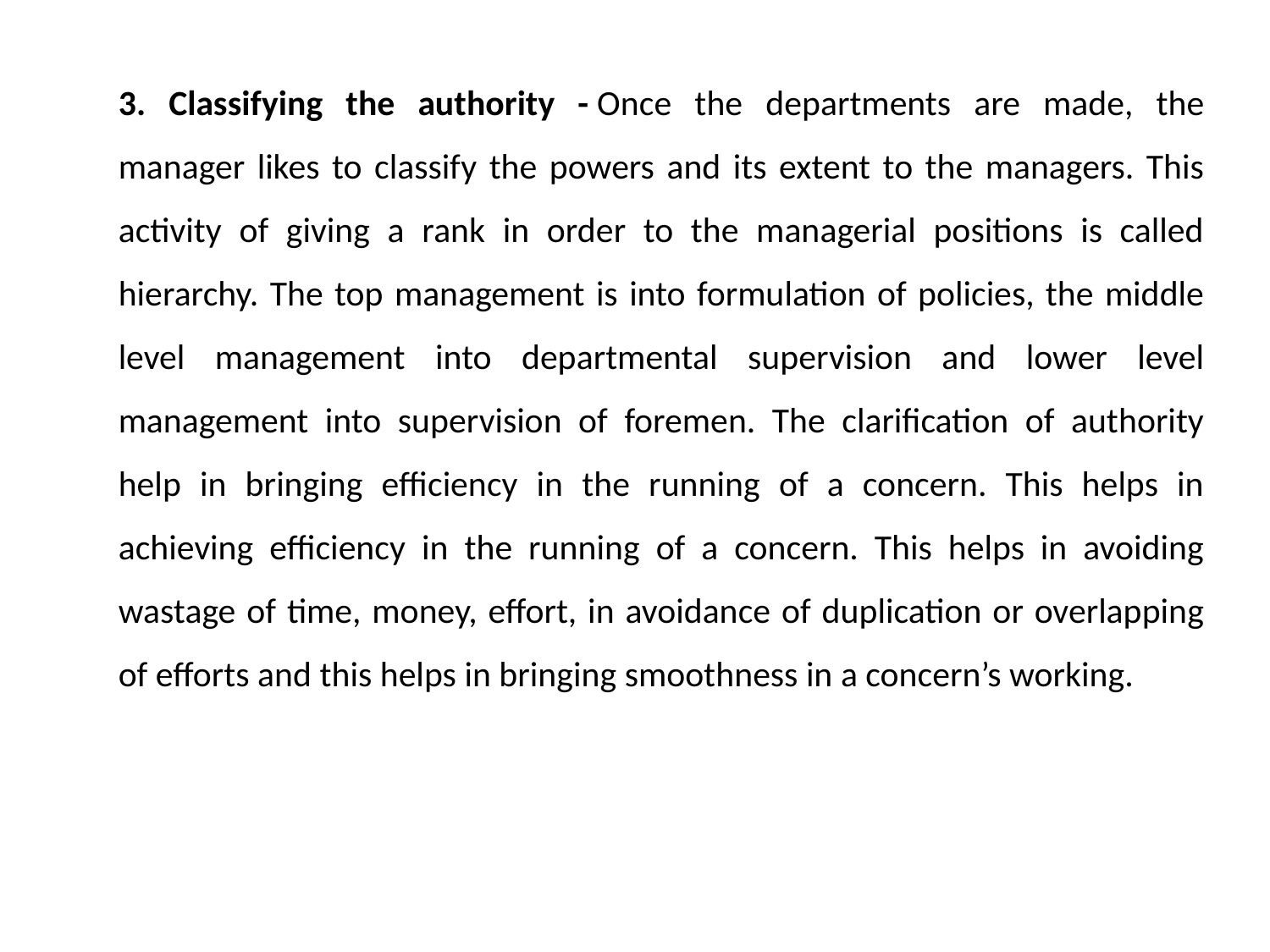

3. Classifying the authority - Once the departments are made, the manager likes to classify the powers and its extent to the managers. This activity of giving a rank in order to the managerial positions is called hierarchy. The top management is into formulation of policies, the middle level management into departmental supervision and lower level management into supervision of foremen. The clarification of authority help in bringing efficiency in the running of a concern. This helps in achieving efficiency in the running of a concern. This helps in avoiding wastage of time, money, effort, in avoidance of duplication or overlapping of efforts and this helps in bringing smoothness in a concern’s working.